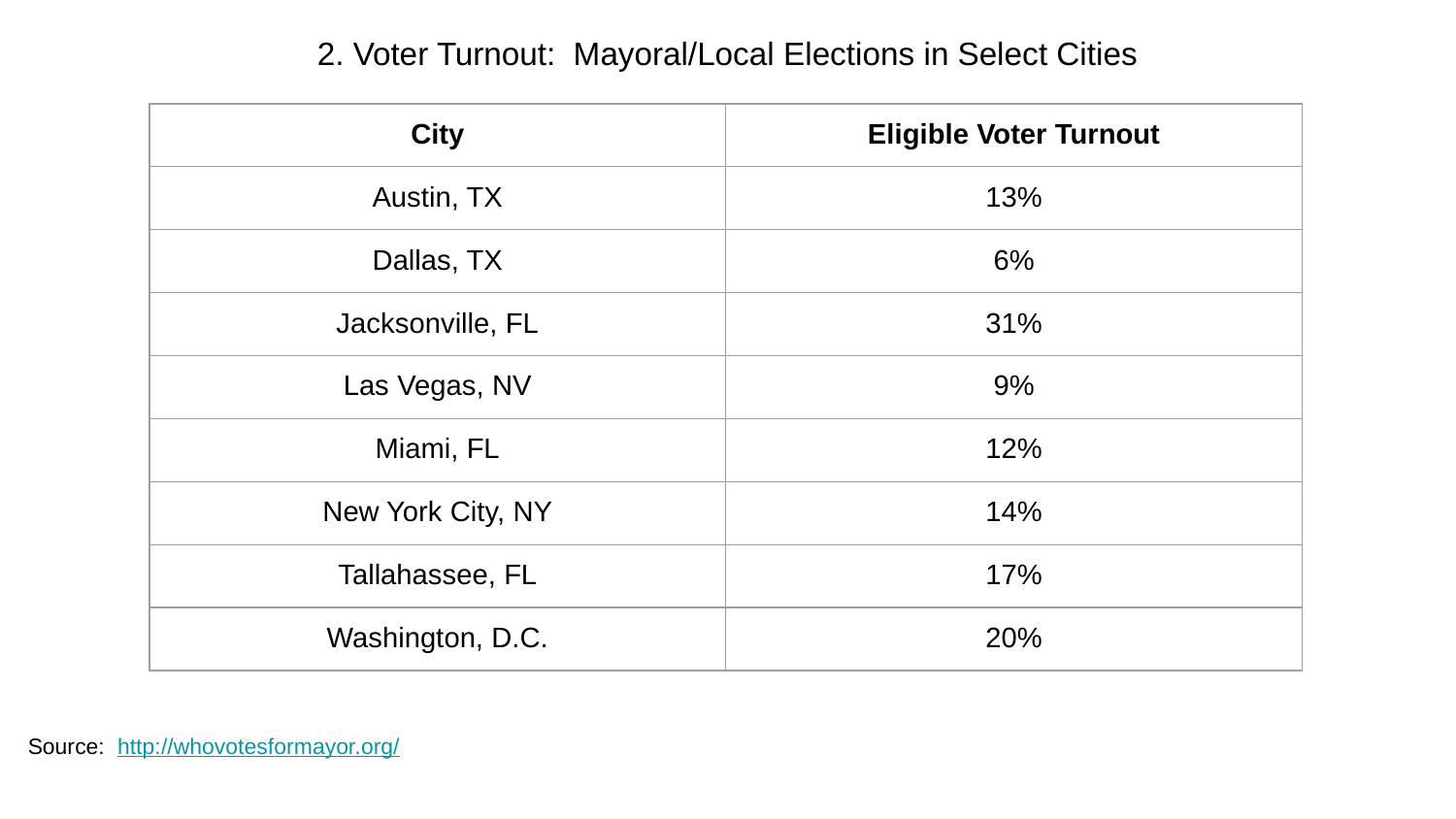

2. Voter Turnout:  Mayoral/Local Elections in Select Cities
| City | Eligible Voter Turnout |
| --- | --- |
| Austin, TX | 13% |
| Dallas, TX | 6% |
| Jacksonville, FL | 31% |
| Las Vegas, NV | 9% |
| Miami, FL | 12% |
| New York City, NY | 14% |
| Tallahassee, FL | 17% |
| Washington, D.C. | 20% |
Source:  http://whovotesformayor.org/